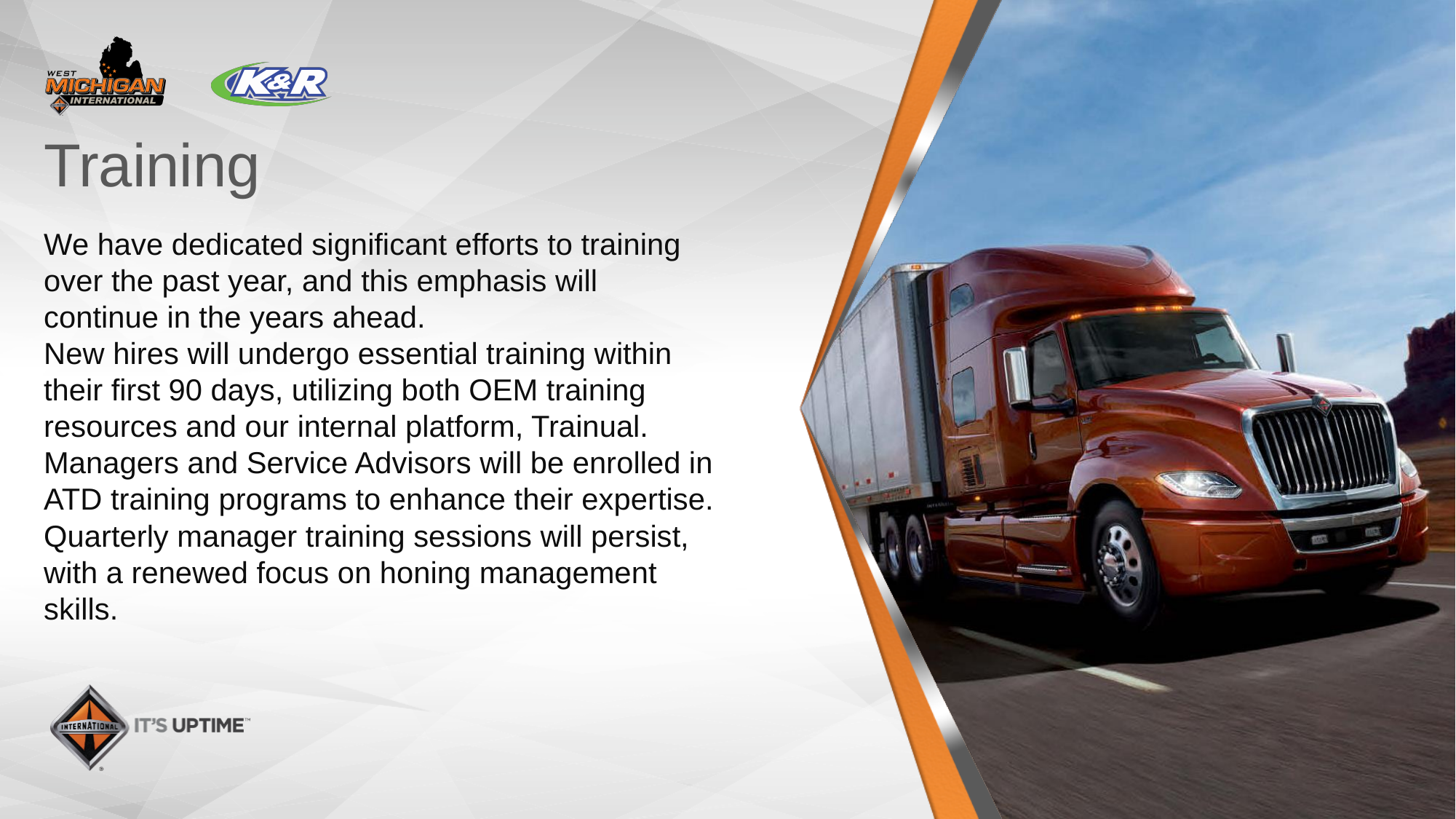

Training
#
We have dedicated significant efforts to training over the past year, and this emphasis will continue in the years ahead.
New hires will undergo essential training within their first 90 days, utilizing both OEM training resources and our internal platform, Trainual.
Managers and Service Advisors will be enrolled in ATD training programs to enhance their expertise.
Quarterly manager training sessions will persist, with a renewed focus on honing management skills.